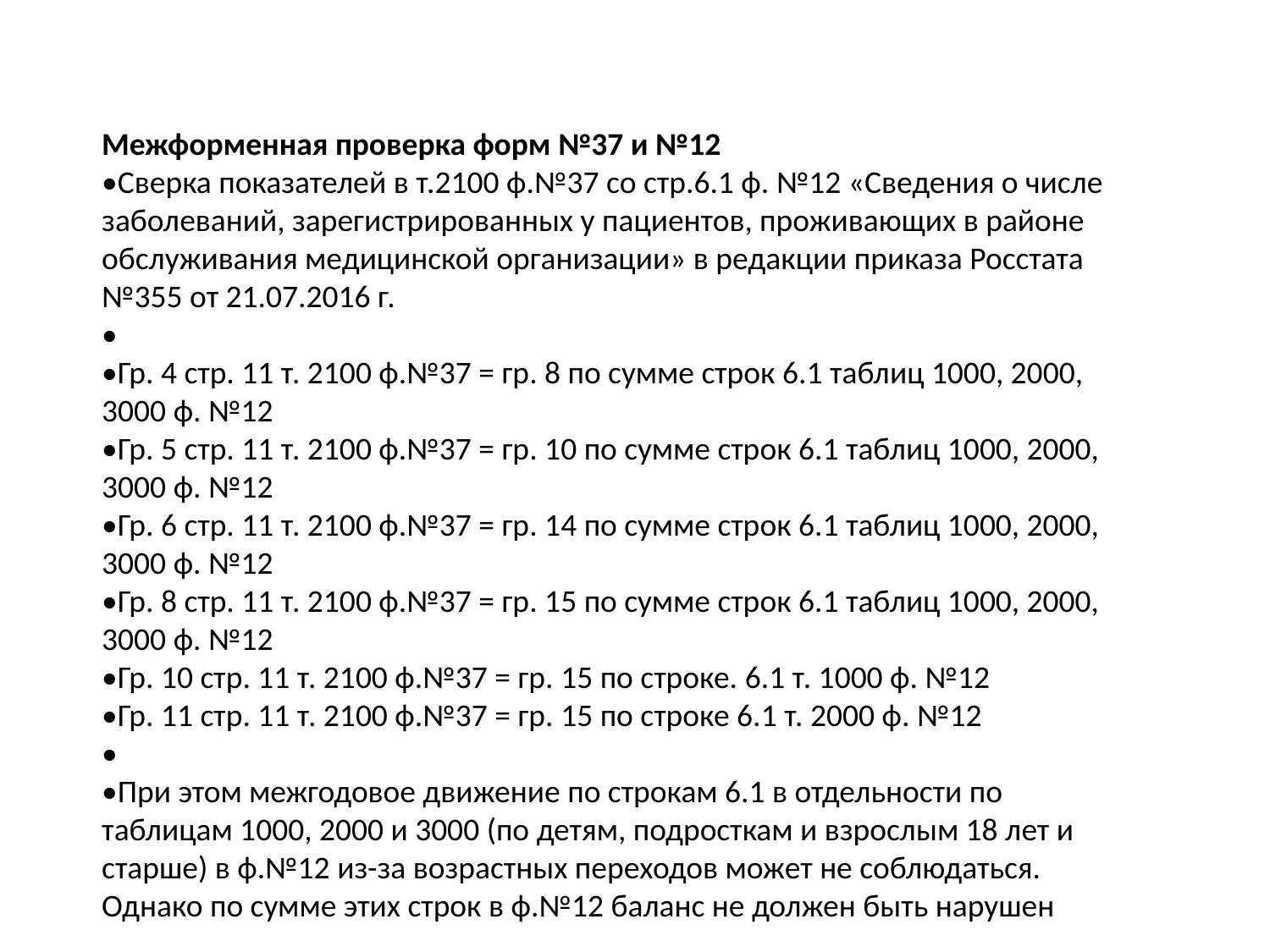

Межформенная проверка форм №37 и №12
•Сверка показателей в т.2100 ф.№37 со стр.6.1 ф. №12 «Сведения о числе заболеваний, зарегистрированных у пациентов, проживающих в районе обслуживания медицинской организации» в редакции приказа Росстата №355 от 21.07.2016 г.
•
•Гр. 4 стр. 11 т. 2100 ф.№37 = гр. 8 по сумме строк 6.1 таблиц 1000, 2000, 3000 ф. №12
•Гр. 5 стр. 11 т. 2100 ф.№37 = гр. 10 по сумме строк 6.1 таблиц 1000, 2000, 3000 ф. №12
•Гр. 6 стр. 11 т. 2100 ф.№37 = гр. 14 по сумме строк 6.1 таблиц 1000, 2000, 3000 ф. №12
•Гр. 8 стр. 11 т. 2100 ф.№37 = гр. 15 по сумме строк 6.1 таблиц 1000, 2000, 3000 ф. №12
•Гр. 10 стр. 11 т. 2100 ф.№37 = гр. 15 по строке. 6.1 т. 1000 ф. №12
•Гр. 11 стр. 11 т. 2100 ф.№37 = гр. 15 по строке 6.1 т. 2000 ф. №12
•
•При этом межгодовое движение по строкам 6.1 в отдельности по таблицам 1000, 2000 и 3000 (по детям, подросткам и взрослым 18 лет и старше) в ф.№12 из-за возрастных переходов может не соблюдаться. Однако по сумме этих строк в ф.№12 баланс не должен быть нарушен